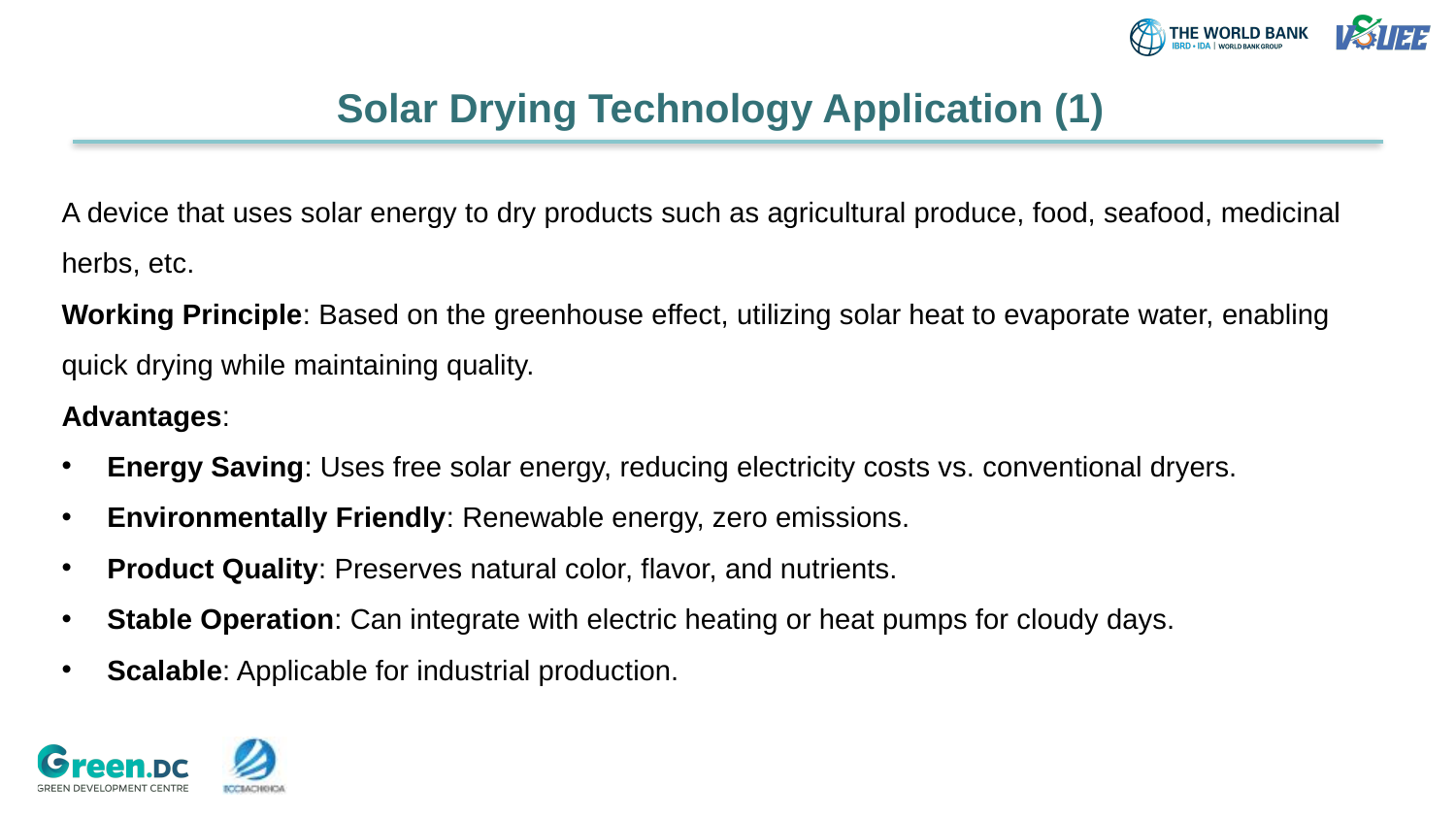

Solar Drying Technology Application (1)
A device that uses solar energy to dry products such as agricultural produce, food, seafood, medicinal herbs, etc.
Working Principle: Based on the greenhouse effect, utilizing solar heat to evaporate water, enabling quick drying while maintaining quality.
Advantages:
Energy Saving: Uses free solar energy, reducing electricity costs vs. conventional dryers.
Environmentally Friendly: Renewable energy, zero emissions.
Product Quality: Preserves natural color, flavor, and nutrients.
Stable Operation: Can integrate with electric heating or heat pumps for cloudy days.
Scalable: Applicable for industrial production.